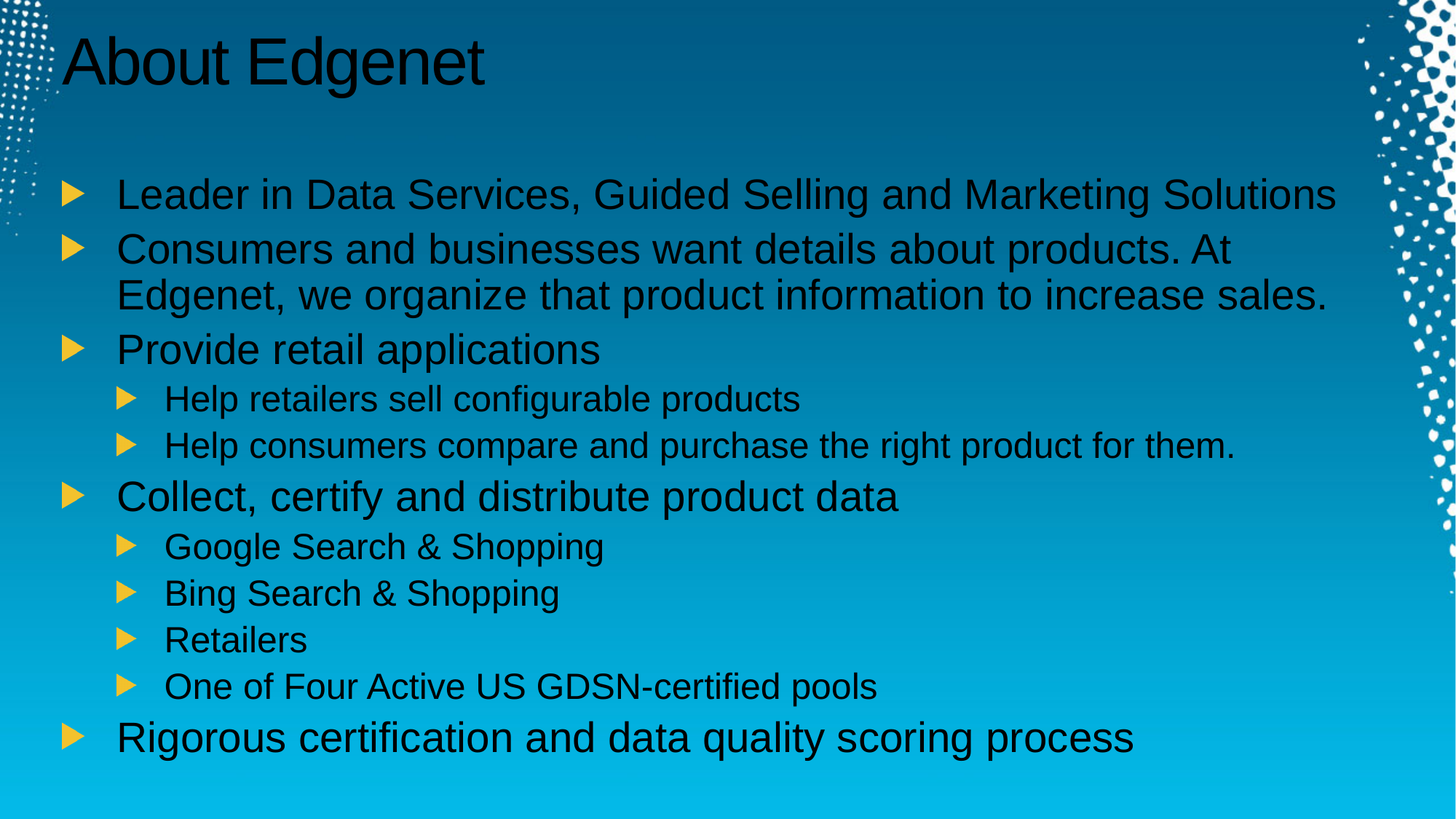

# About Edgenet
Leader in Data Services, Guided Selling and Marketing Solutions
Consumers and businesses want details about products. At Edgenet, we organize that product information to increase sales.
Provide retail applications
Help retailers sell configurable products
Help consumers compare and purchase the right product for them.
Collect, certify and distribute product data
Google Search & Shopping
Bing Search & Shopping
Retailers
One of Four Active US GDSN-certified pools
Rigorous certification and data quality scoring process